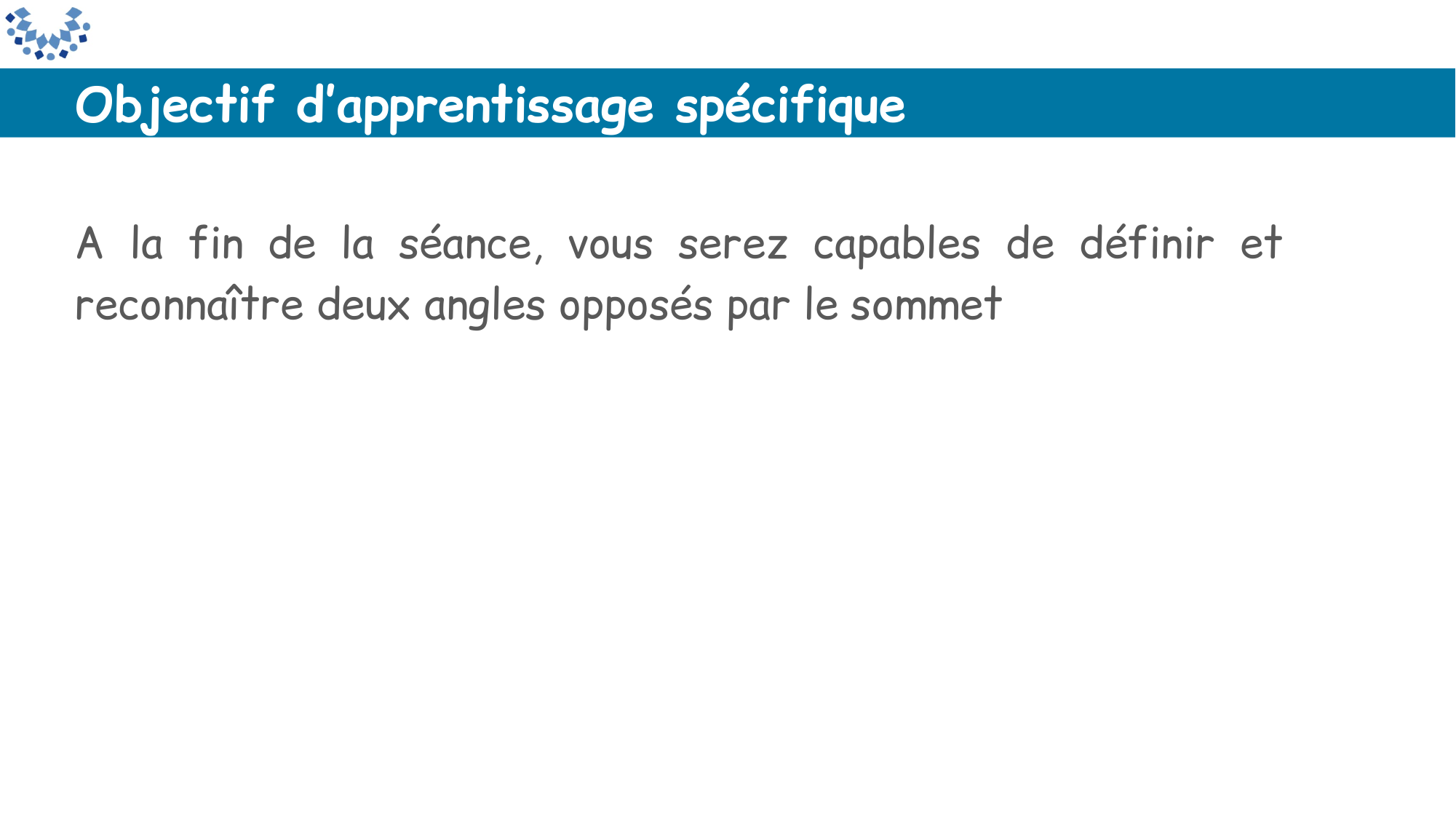

Objectif d’apprentissage spécifique
A la fin de la séance, vous serez capables de définir et reconnaître deux angles opposés par le sommet